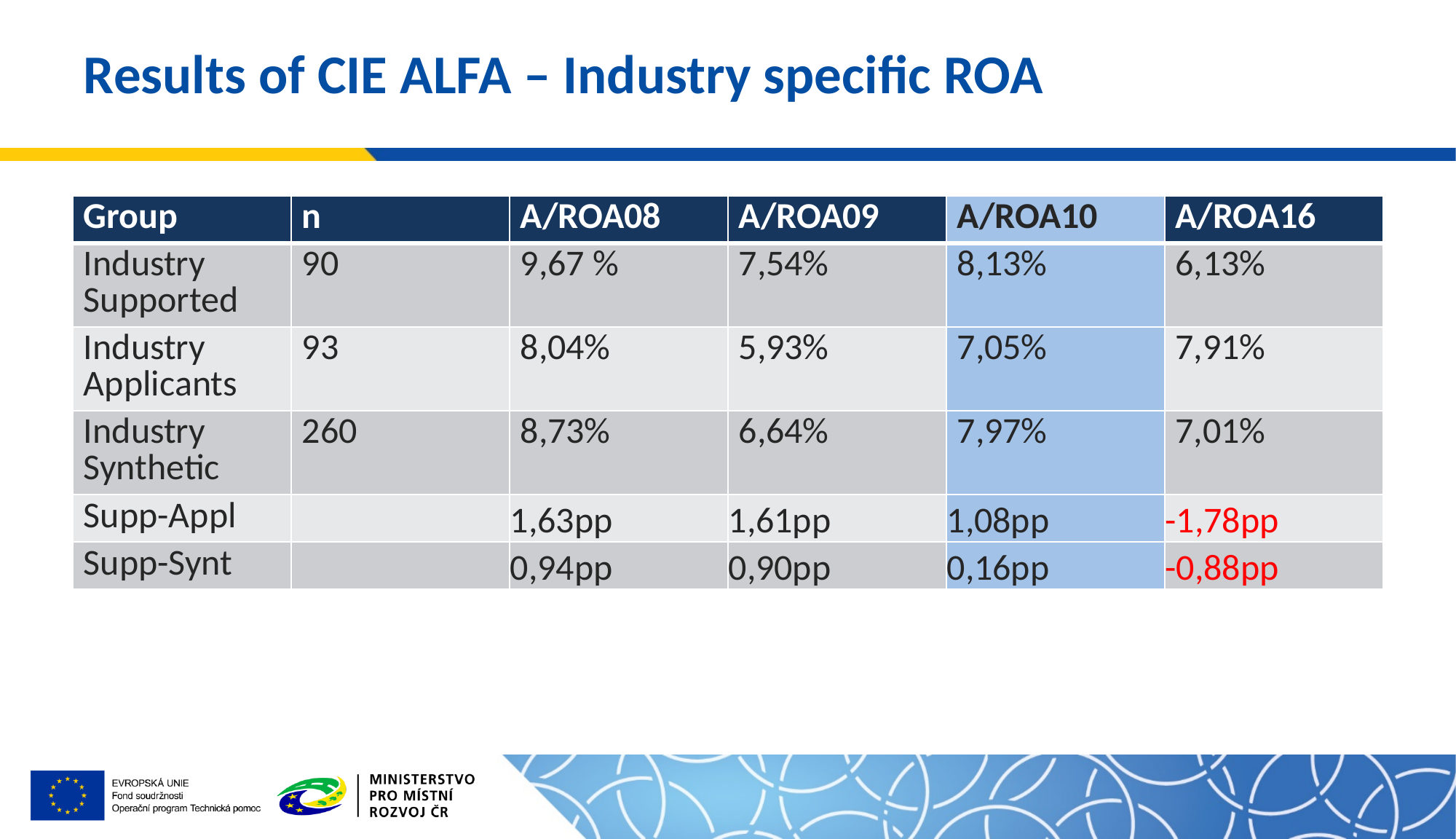

# Results of CIE ALFA – Industry specific ROA
| Group | n | A/ROA08 | A/ROA09 | A/ROA10 | A/ROA16 |
| --- | --- | --- | --- | --- | --- |
| Industry Supported | 90 | 9,67 % | 7,54% | 8,13% | 6,13% |
| Industry Applicants | 93 | 8,04% | 5,93% | 7,05% | 7,91% |
| Industry Synthetic | 260 | 8,73% | 6,64% | 7,97% | 7,01% |
| Supp-Appl |  | 1,63pp | 1,61pp | 1,08pp | -1,78pp |
| Supp-Synt |  | 0,94pp | 0,90pp | 0,16pp | -0,88pp |